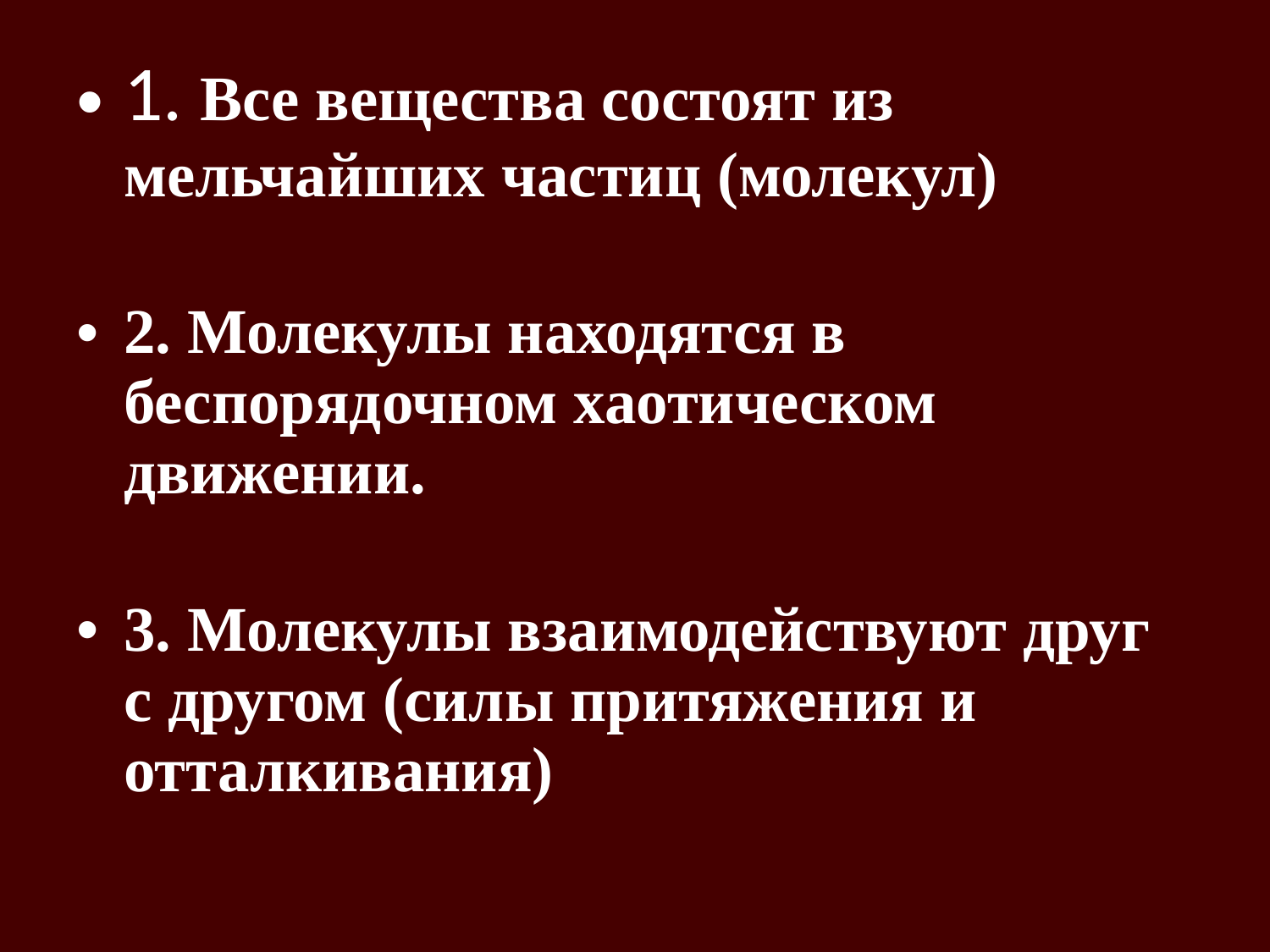

1. Все вещества состоят из мельчайших частиц (молекул)

2. Молекулы находятся в беспорядочном хаотическом движении.

3. Молекулы взаимодействуют друг с другом (силы притяжения и отталкивания)